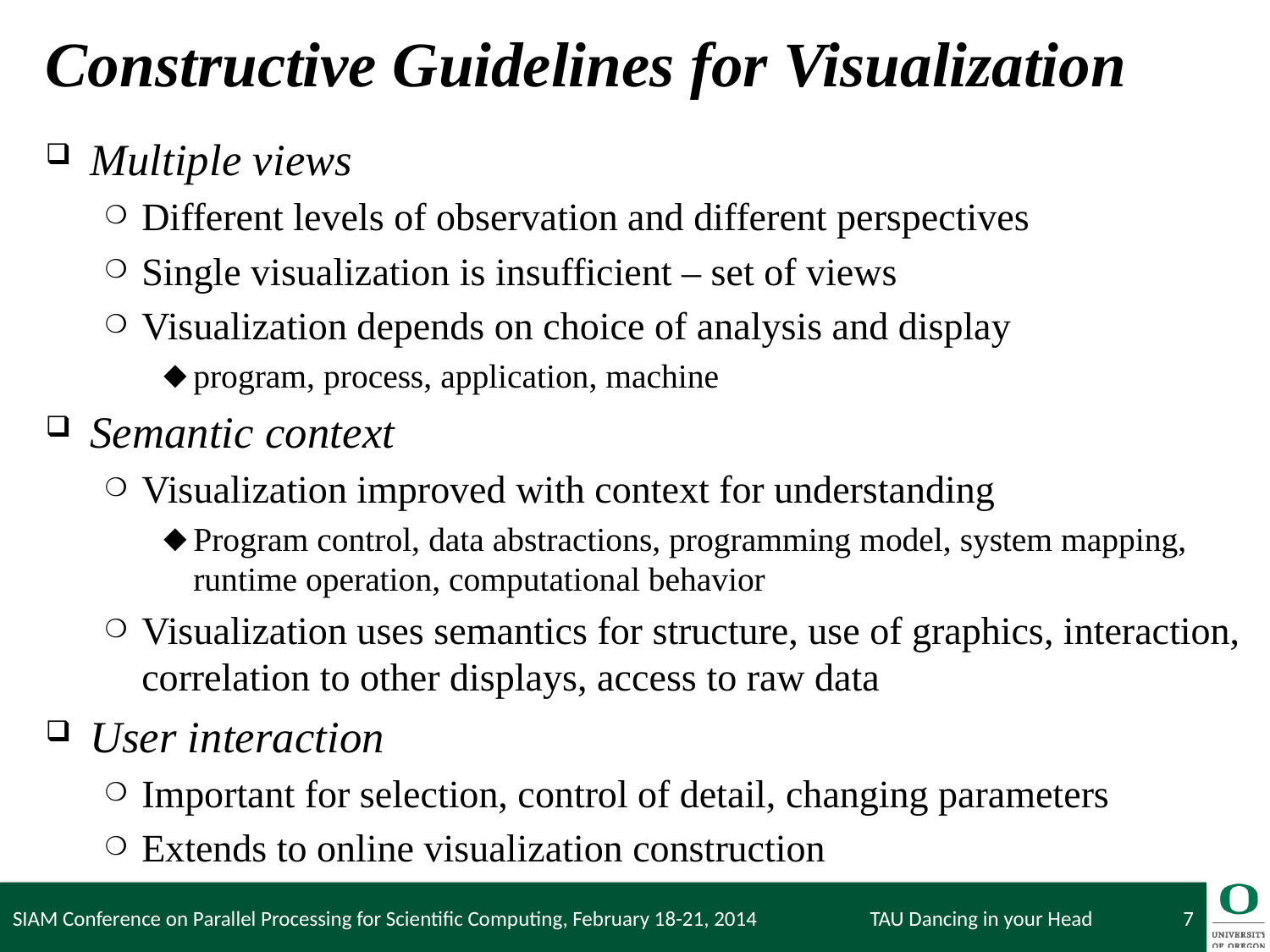

# Constructive Guidelines for Visualization
Multiple views
Different levels of observation and different perspectives
Single visualization is insufficient – set of views
Visualization depends on choice of analysis and display
program, process, application, machine
Semantic context
Visualization improved with context for understanding
Program control, data abstractions, programming model, system mapping, runtime operation, computational behavior
Visualization uses semantics for structure, use of graphics, interaction, correlation to other displays, access to raw data
User interaction
Important for selection, control of detail, changing parameters
Extends to online visualization construction
SIAM Conference on Parallel Processing for Scientific Computing, February 18-21, 2014
TAU Dancing in your Head
7